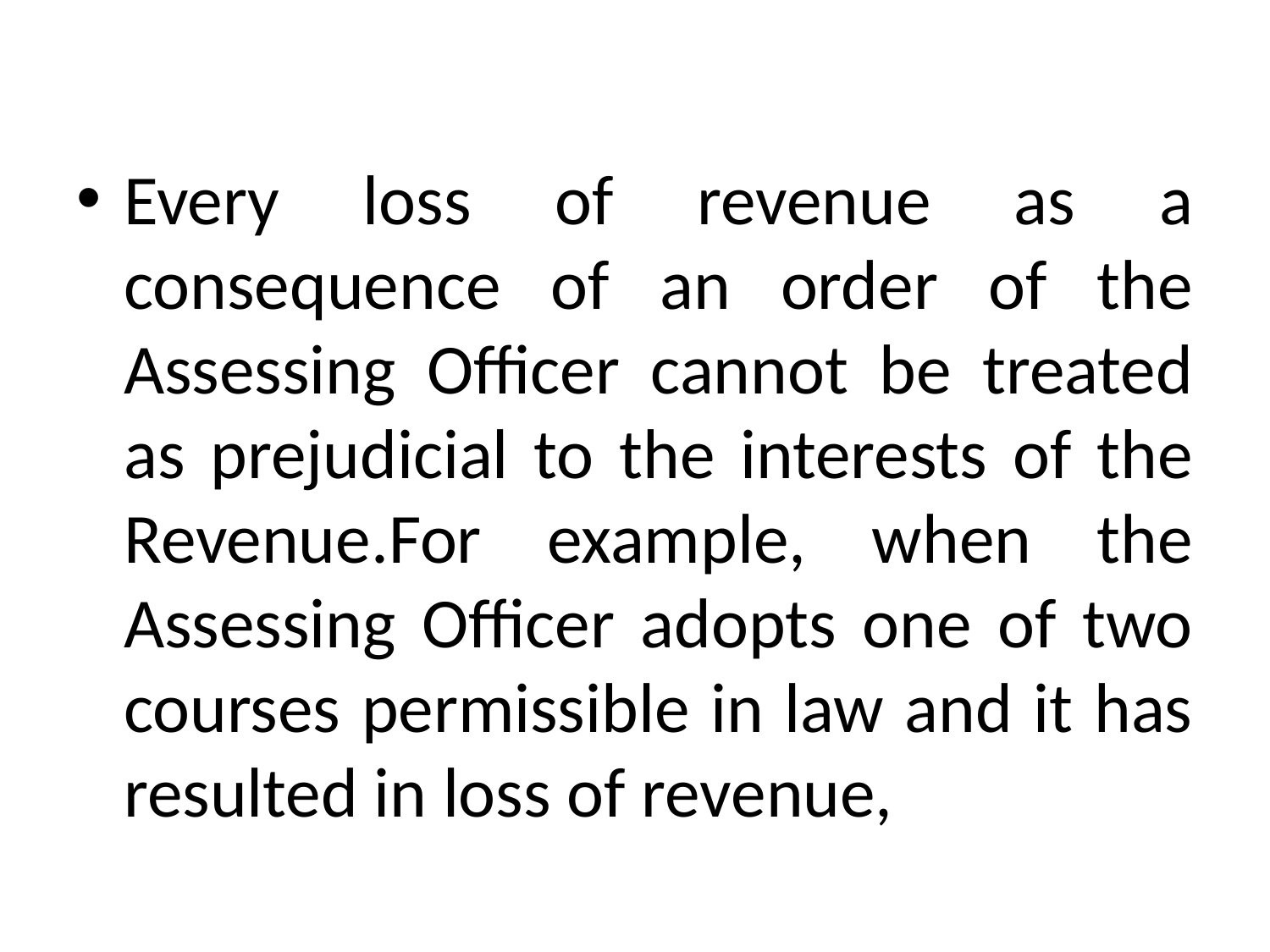

#
Every loss of revenue as a consequence of an order of the Assessing Officer cannot be treated as prejudicial to the interests of the Revenue.For example, when the Assessing Officer adopts one of two courses permissible in law and it has resulted in loss of revenue,